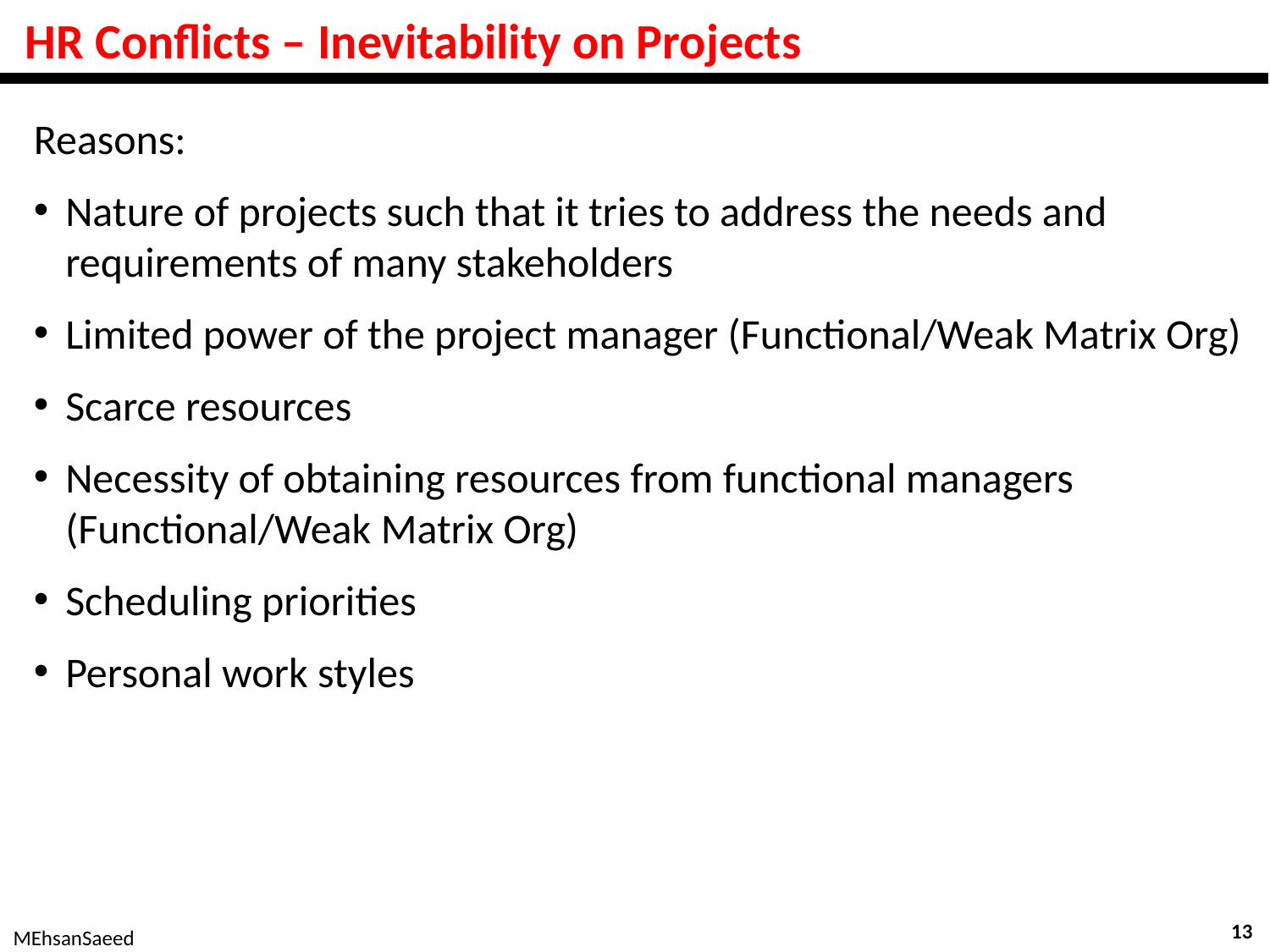

# HR Conflicts – Inevitability on Projects
Reasons:
Nature of projects such that it tries to address the needs and requirements of many stakeholders
Limited power of the project manager (Functional/Weak Matrix Org)
Scarce resources
Necessity of obtaining resources from functional managers (Functional/Weak Matrix Org)
Scheduling priorities
Personal work styles
13
MEhsanSaeed